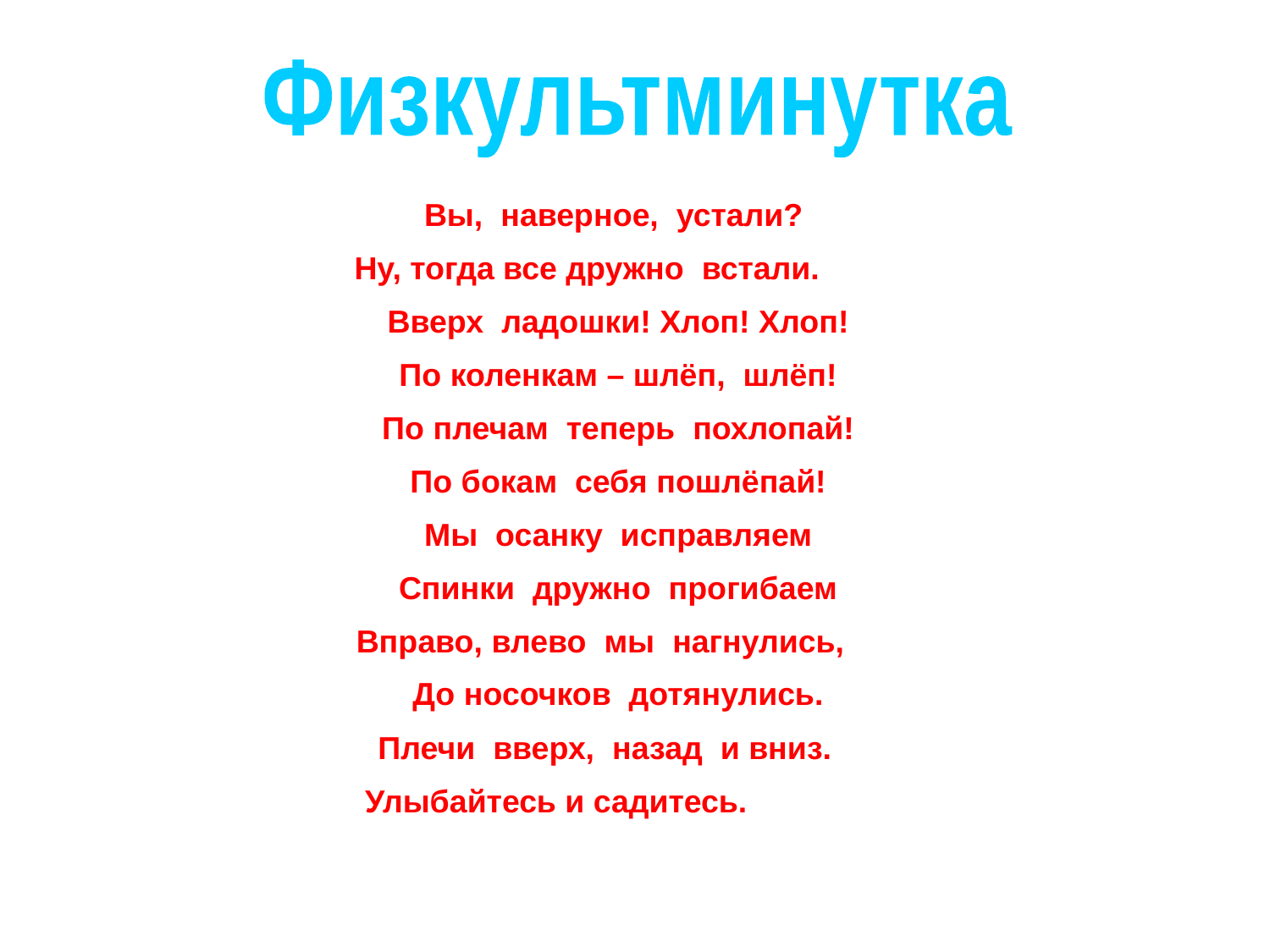

Физкультминутка
| Вы, наверное, устали? Ну, тогда все дружно встали. Вверх ладошки! Хлоп! Хлоп! По коленкам – шлёп, шлёп! По плечам теперь похлопай! По бокам себя пошлёпай! Мы осанку исправляем Спинки дружно прогибаем Вправо, влево мы нагнулись, До носочков дотянулись. Плечи вверх, назад и вниз. Улыбайтесь и садитесь. |
| --- |